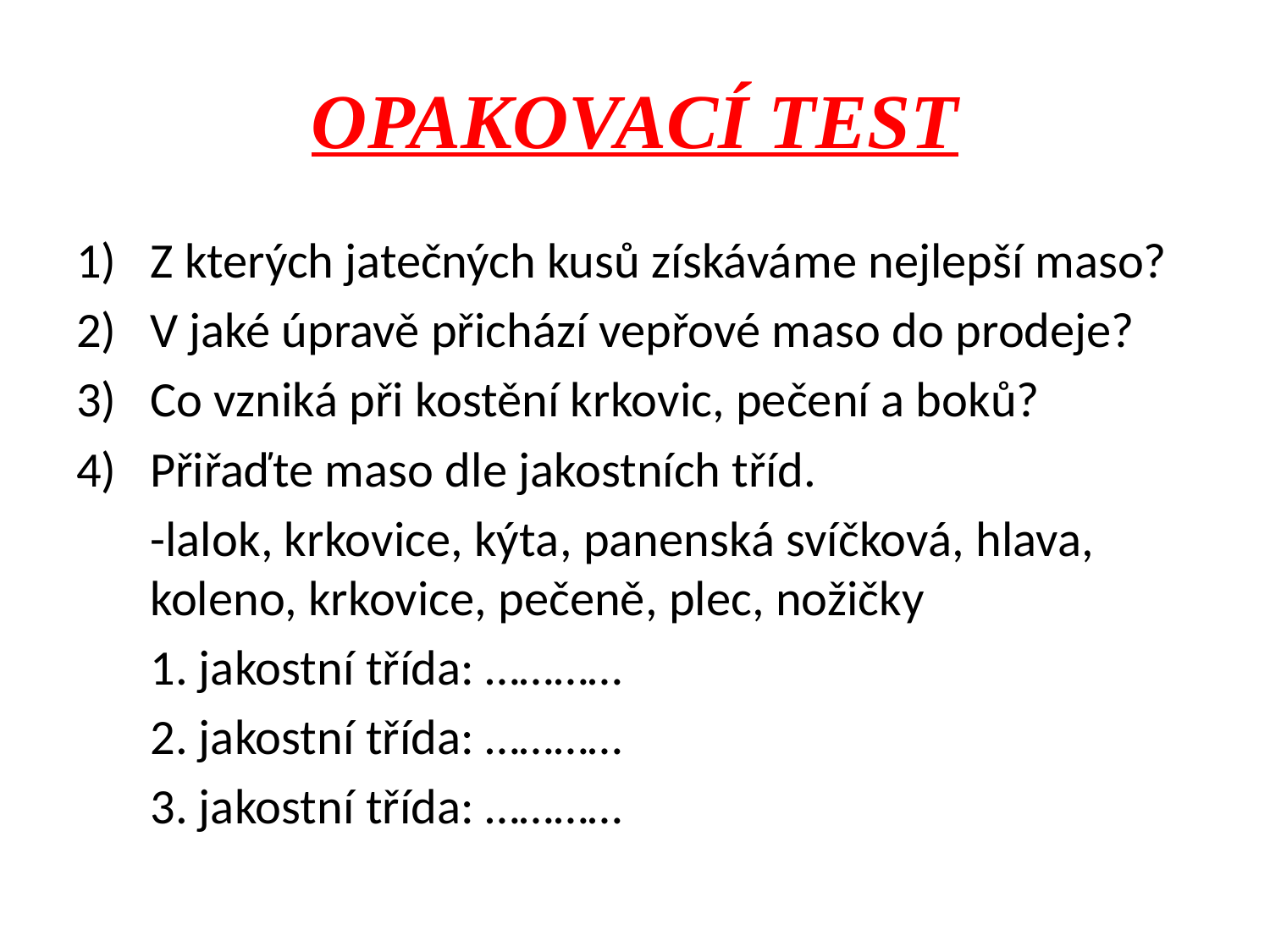

# OPAKOVACÍ TEST
Z kterých jatečných kusů získáváme nejlepší maso?
V jaké úpravě přichází vepřové maso do prodeje?
Co vzniká při kostění krkovic, pečení a boků?
Přiřaďte maso dle jakostních tříd.
	-lalok, krkovice, kýta, panenská svíčková, hlava, koleno, krkovice, pečeně, plec, nožičky
	1. jakostní třída:	…………
	2. jakostní třída:	…………
	3. jakostní třída:	…………